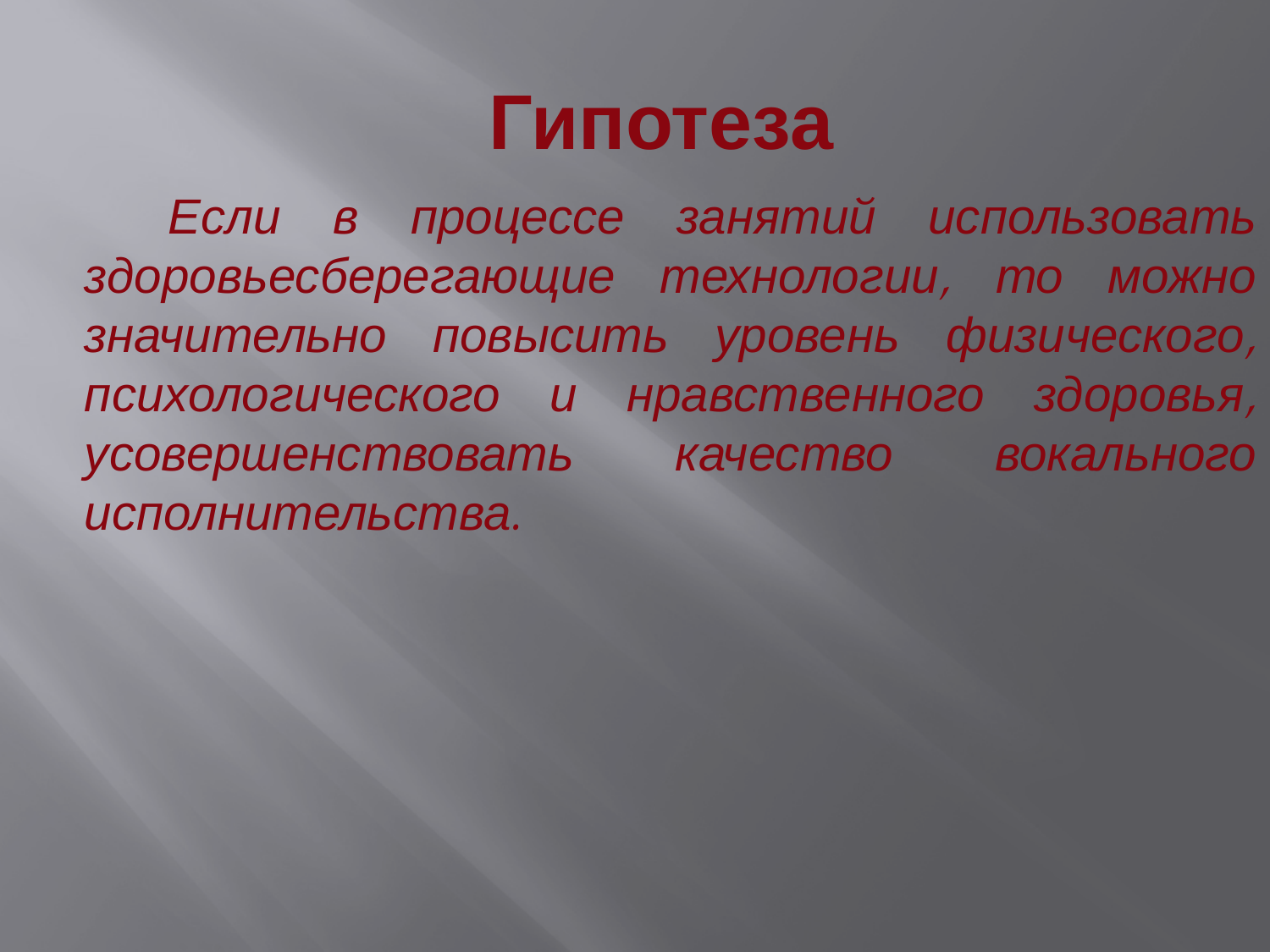

Гипотеза
  Если в процессе занятий использовать здоровьесберегающие технологии, то можно значительно повысить уровень физического, психологического и нравственного здоровья, усовершенствовать качество вокального исполнительства.